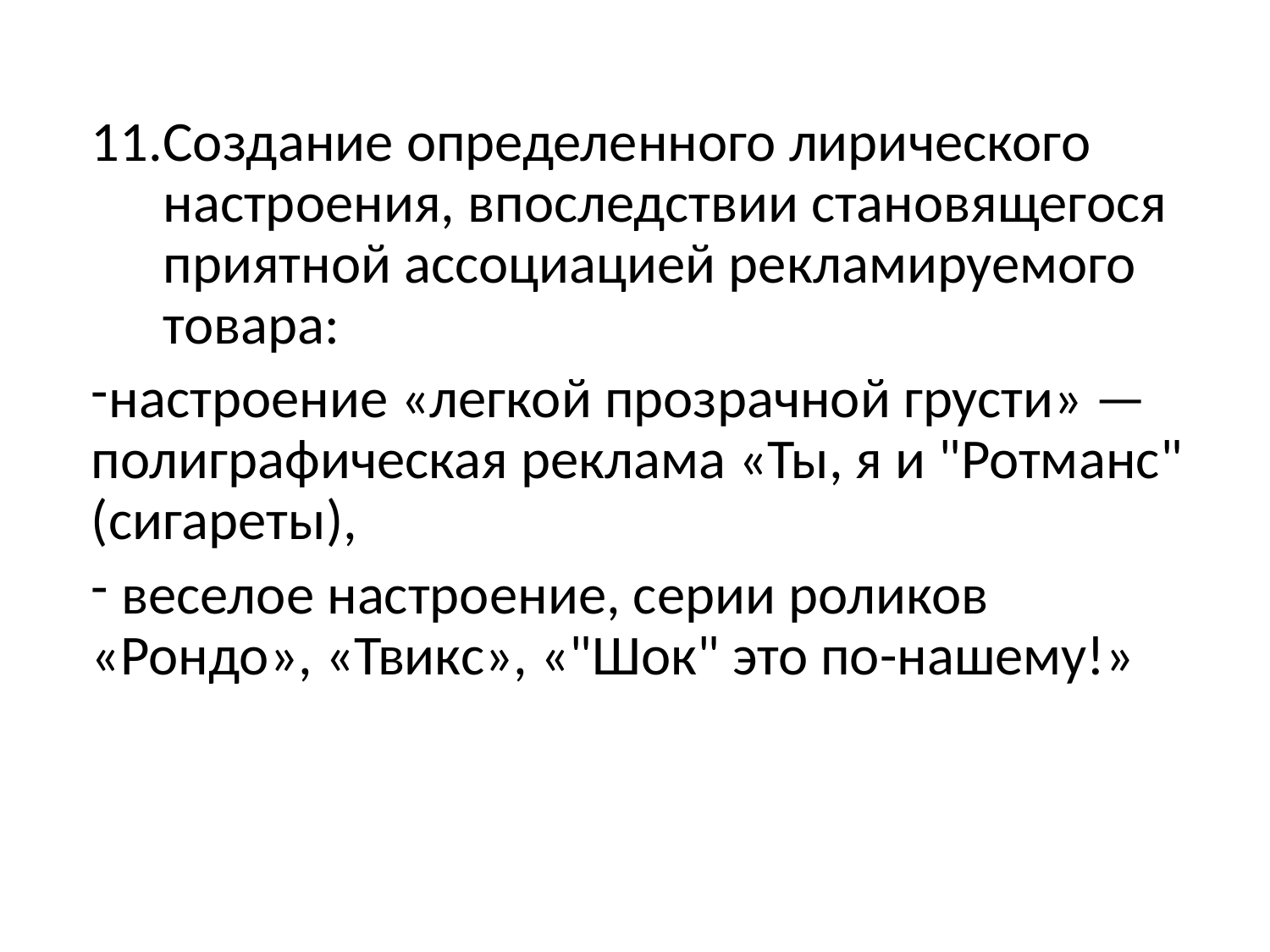

Создание определенного лирического настроения, впоследствии становящегося приятной ассоциацией рекламируемого товара:
настроение «легкой прозрачной грусти» — полиграфическая реклама «Ты, я и "Ротманс" (сигареты),
 веселое настроение, серии роликов «Рондо», «Твикс», «"Шок" это по-нашему!»